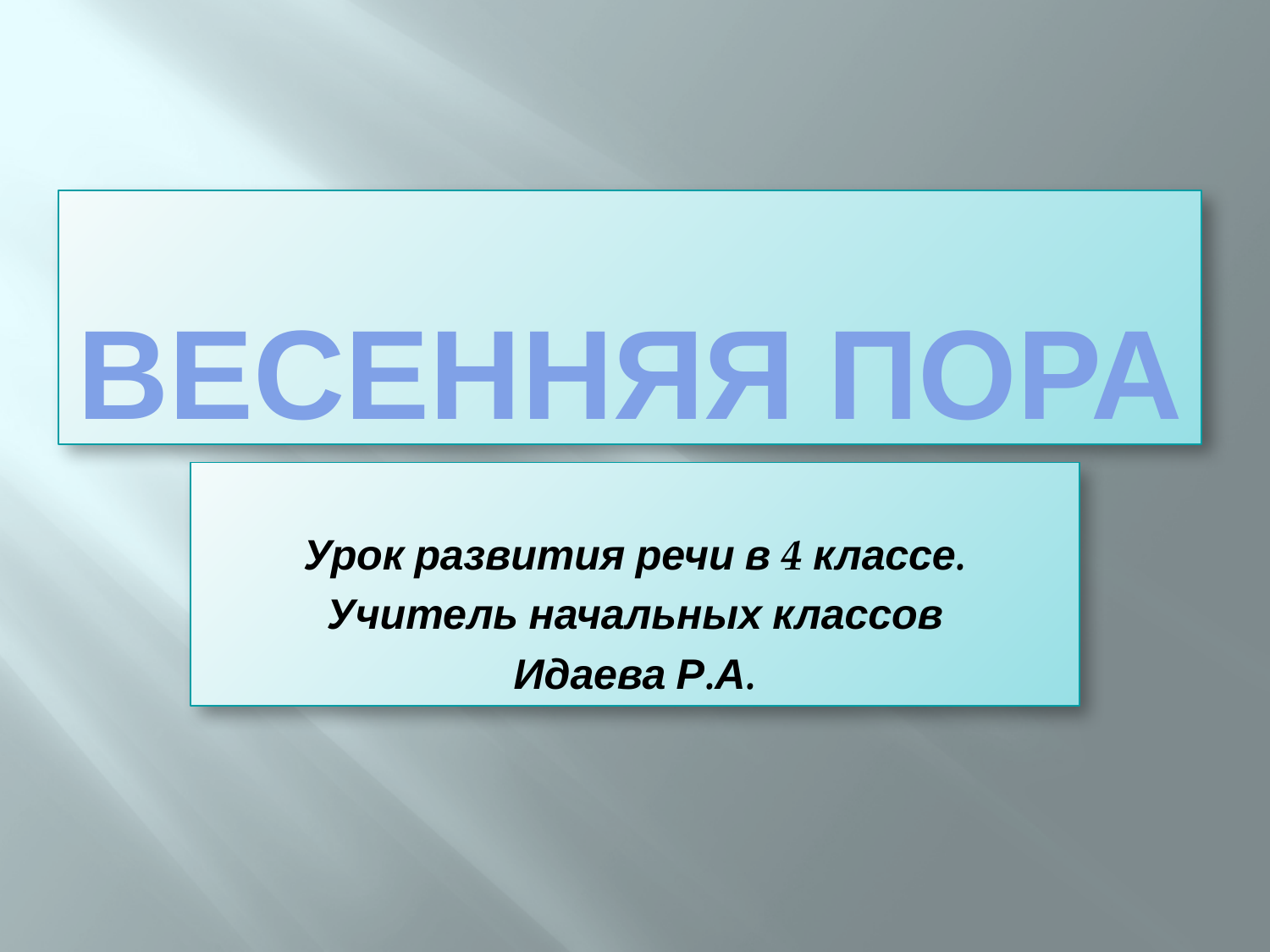

# Весенняя пора

Урок развития речи в 4 классе.
Учитель начальных классов
Идаева Р.А.